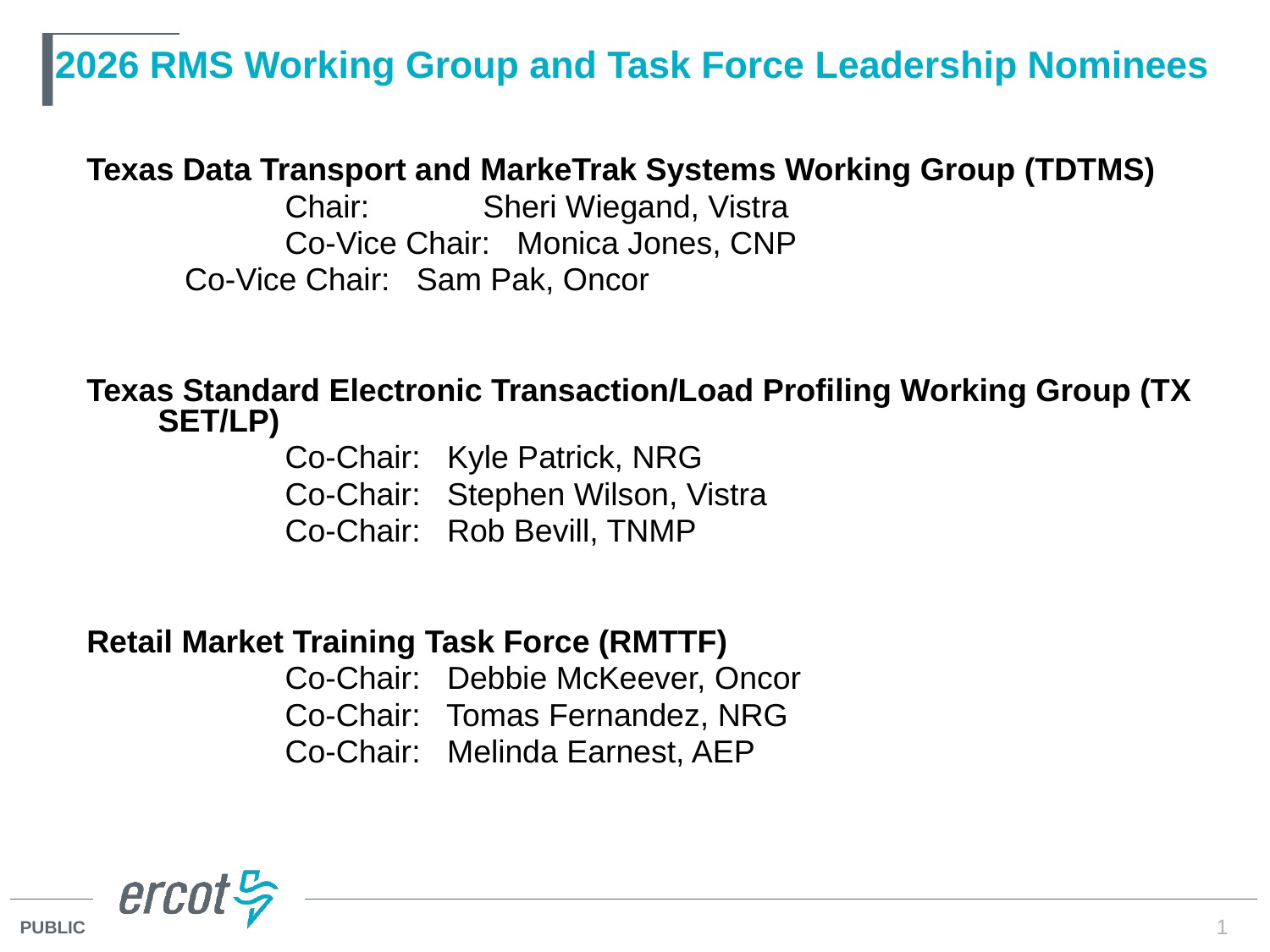

# 2026 RMS Working Group and Task Force Leadership Nominees

Texas Data Transport and MarkeTrak Systems Working Group (TDTMS)
  	 	Chair: 	        Sheri Wiegand, Vistra
		Co-Vice Chair:   Monica Jones, CNP
   	   Co-Vice Chair:   Sam Pak, Oncor

Texas Standard Electronic Transaction/Load Profiling Working Group (TX SET/LP)
		Co-Chair:   Kyle Patrick, NRG
		Co-Chair:   Stephen Wilson, Vistra
		Co-Chair:   Rob Bevill, TNMP

Retail Market Training Task Force (RMTTF)
		Co-Chair:   Debbie McKeever, Oncor
		Co-Chair:   Tomas Fernandez, NRG
		Co-Chair:   Melinda Earnest, AEP

1